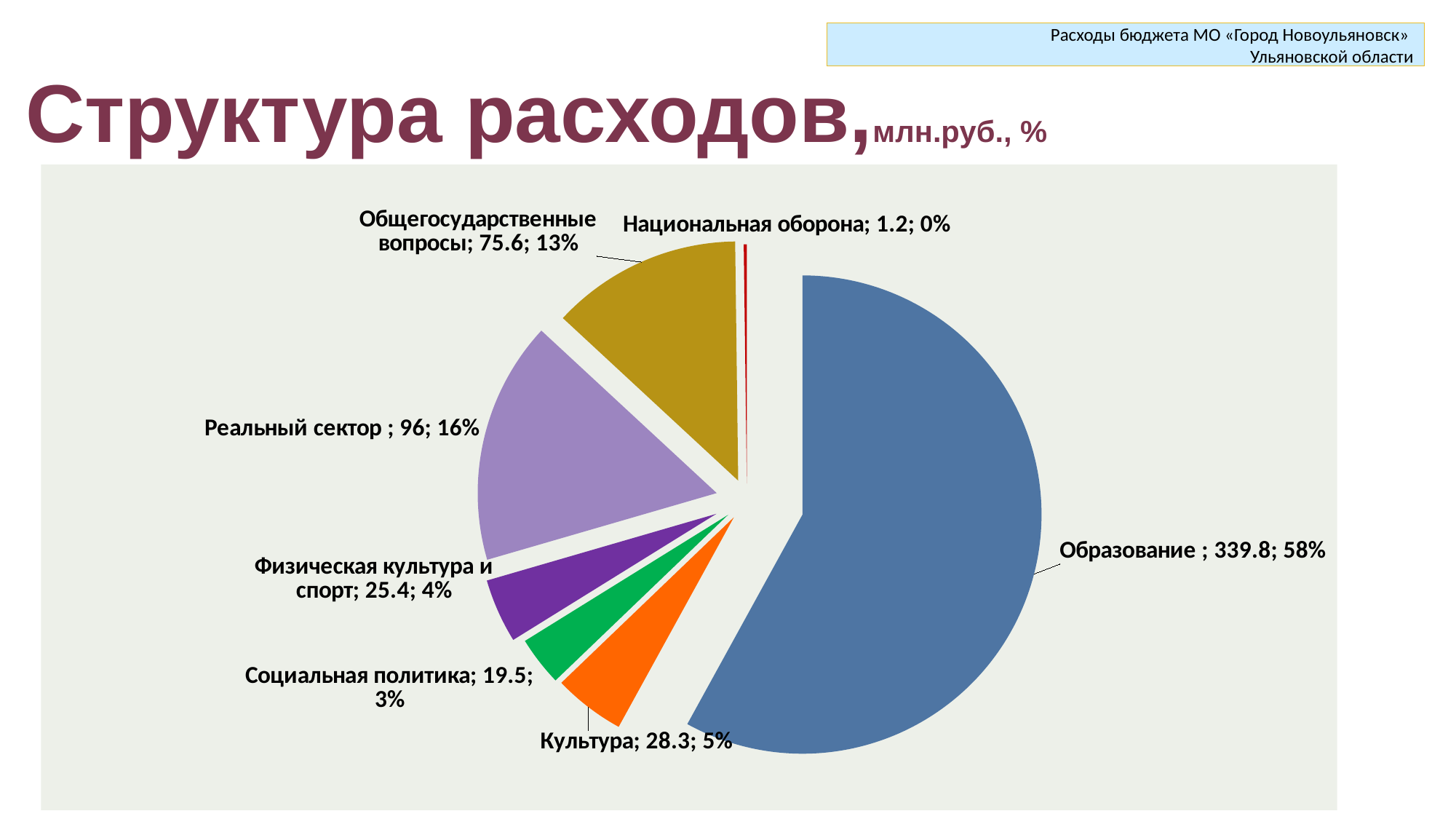

Расходы бюджета МО «Город Новоульяновск»
Ульяновской области
Структура расходов,млн.руб., %

### Chart

| Category | Продажи |
|---|---|
| Образование  | 339.8 |
| Культура | 28.3 |
| Социальная политика | 19.5 |
| Физическая культура и спорт | 25.4 |
| Реальный сектор  | 96.0 |
| Общегосударственные вопросы | 75.6 |
| Национальная оборона | 1.2 |